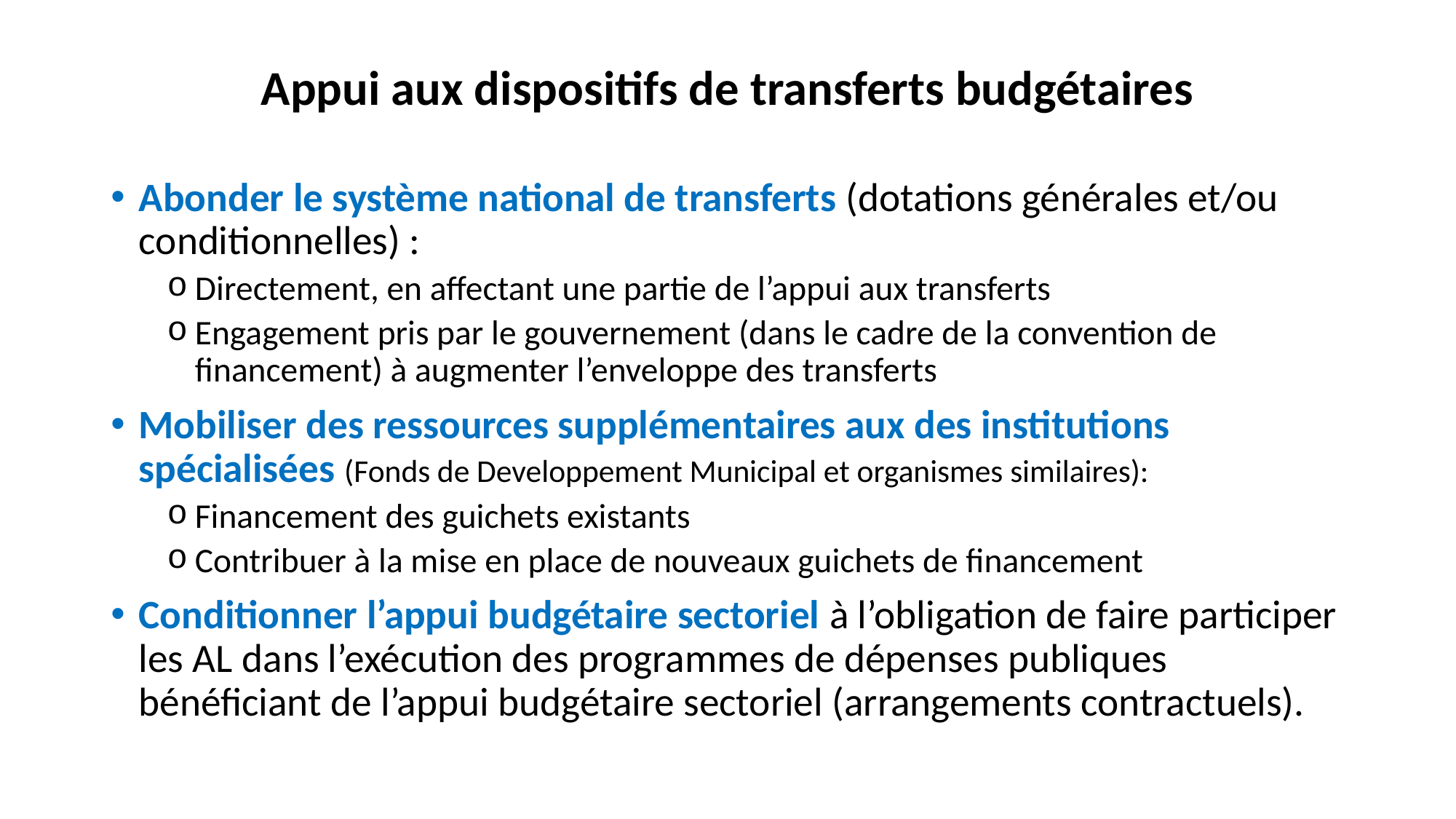

# Appui aux dispositifs de transferts budgétaires
Abonder le système national de transferts (dotations générales et/ou conditionnelles) :
Directement, en affectant une partie de l’appui aux transferts
Engagement pris par le gouvernement (dans le cadre de la convention de financement) à augmenter l’enveloppe des transferts
Mobiliser des ressources supplémentaires aux des institutions spécialisées (Fonds de Developpement Municipal et organismes similaires):
Financement des guichets existants
Contribuer à la mise en place de nouveaux guichets de financement
Conditionner l’appui budgétaire sectoriel à l’obligation de faire participer les AL dans l’exécution des programmes de dépenses publiques bénéficiant de l’appui budgétaire sectoriel (arrangements contractuels).